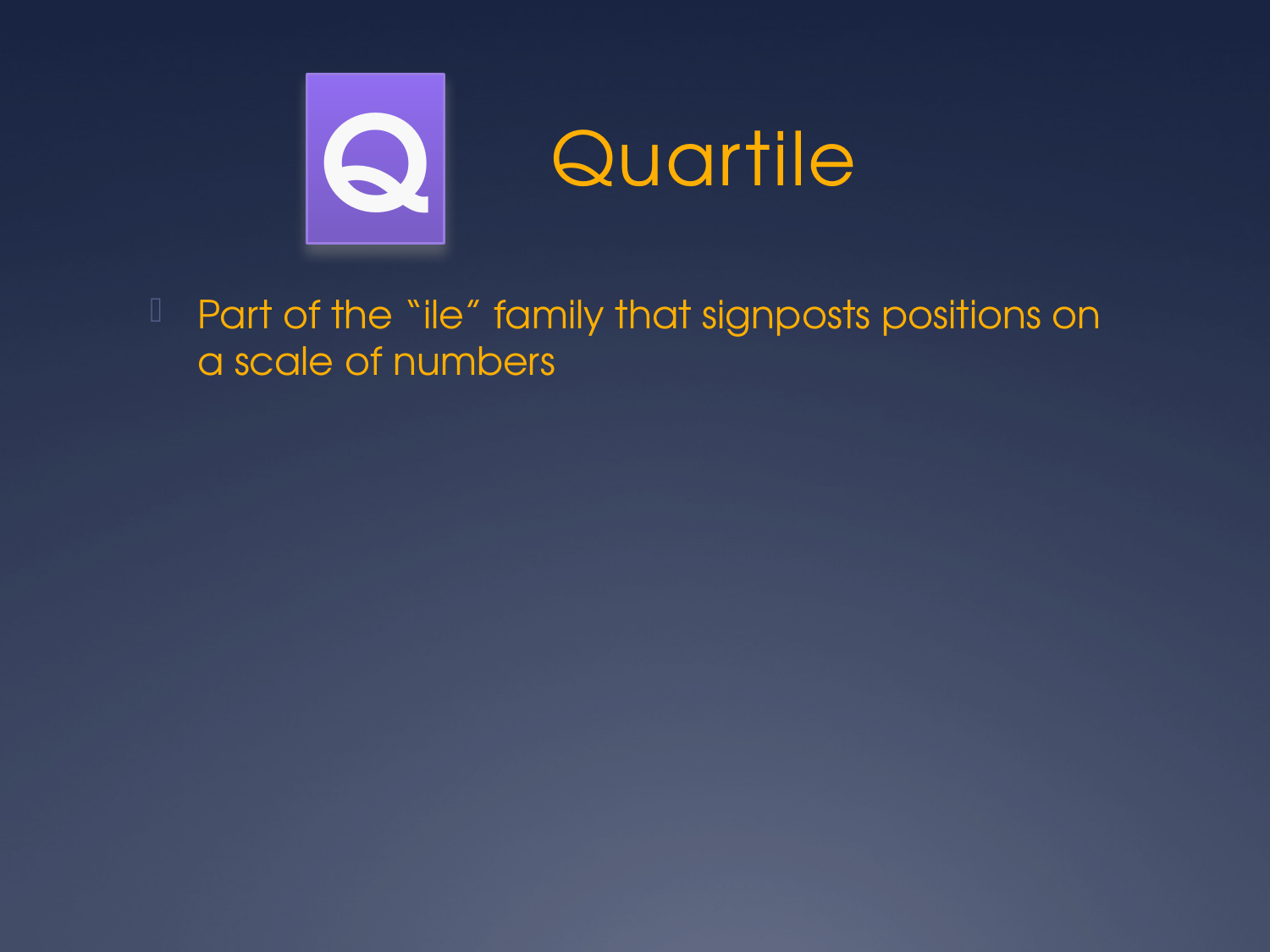

Q
# Quartile
Part of the “ile” family that signposts positions on a scale of numbers